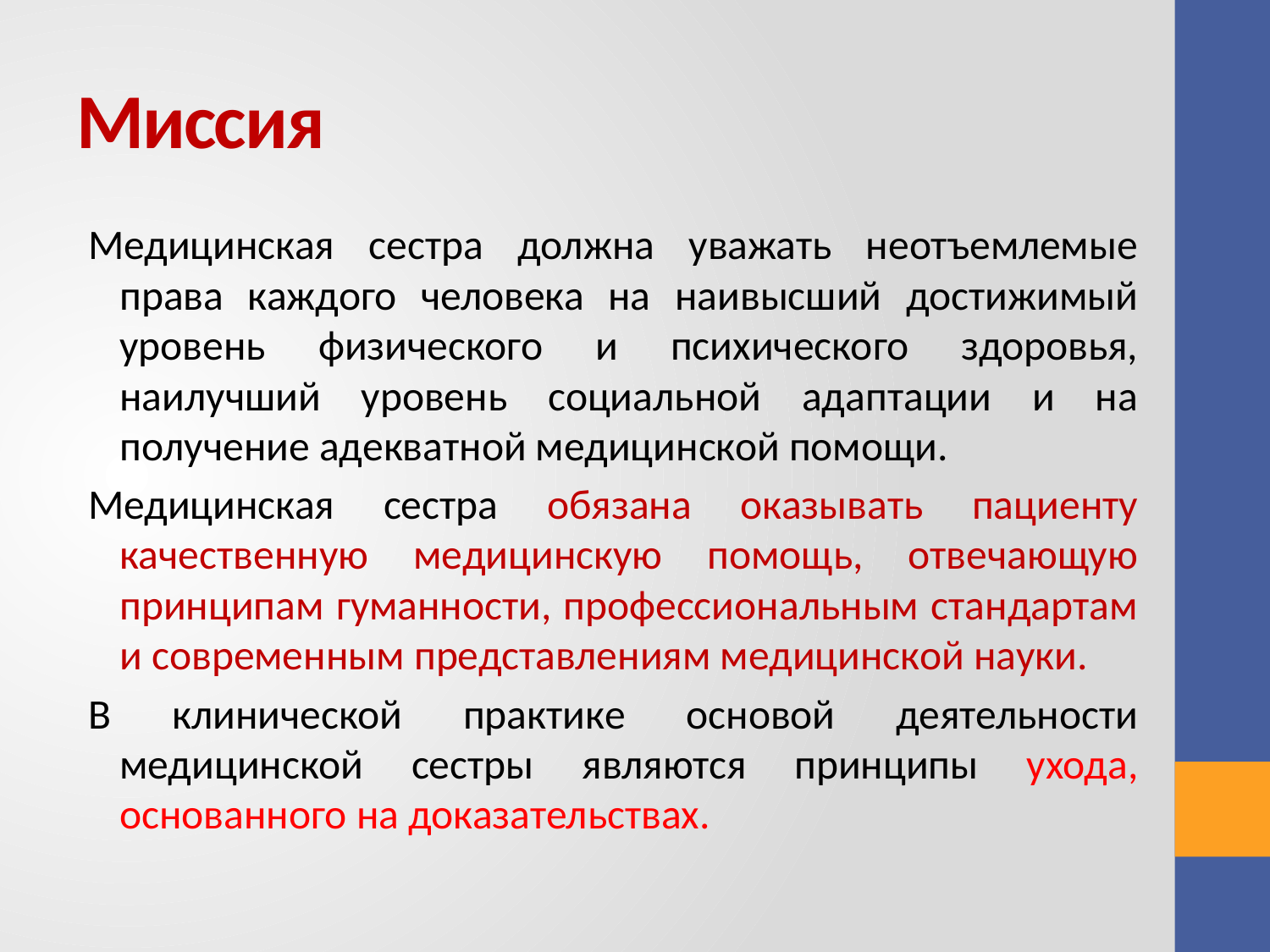

# Миссия
Медицинская сестра должна уважать неотъемлемые права каждого человека на наивысший достижимый уровень физического и психического здоровья, наилучший уровень социальной адаптации и на получение адекватной медицинской помощи.
Медицинская сестра обязана оказывать пациенту качественную медицинскую помощь, отвечающую принципам гуманности, профессиональным стандартам и современным представлениям медицинской науки.
В клинической практике основой деятельности медицинской сестры являются принципы ухода, основанного на доказательствах.